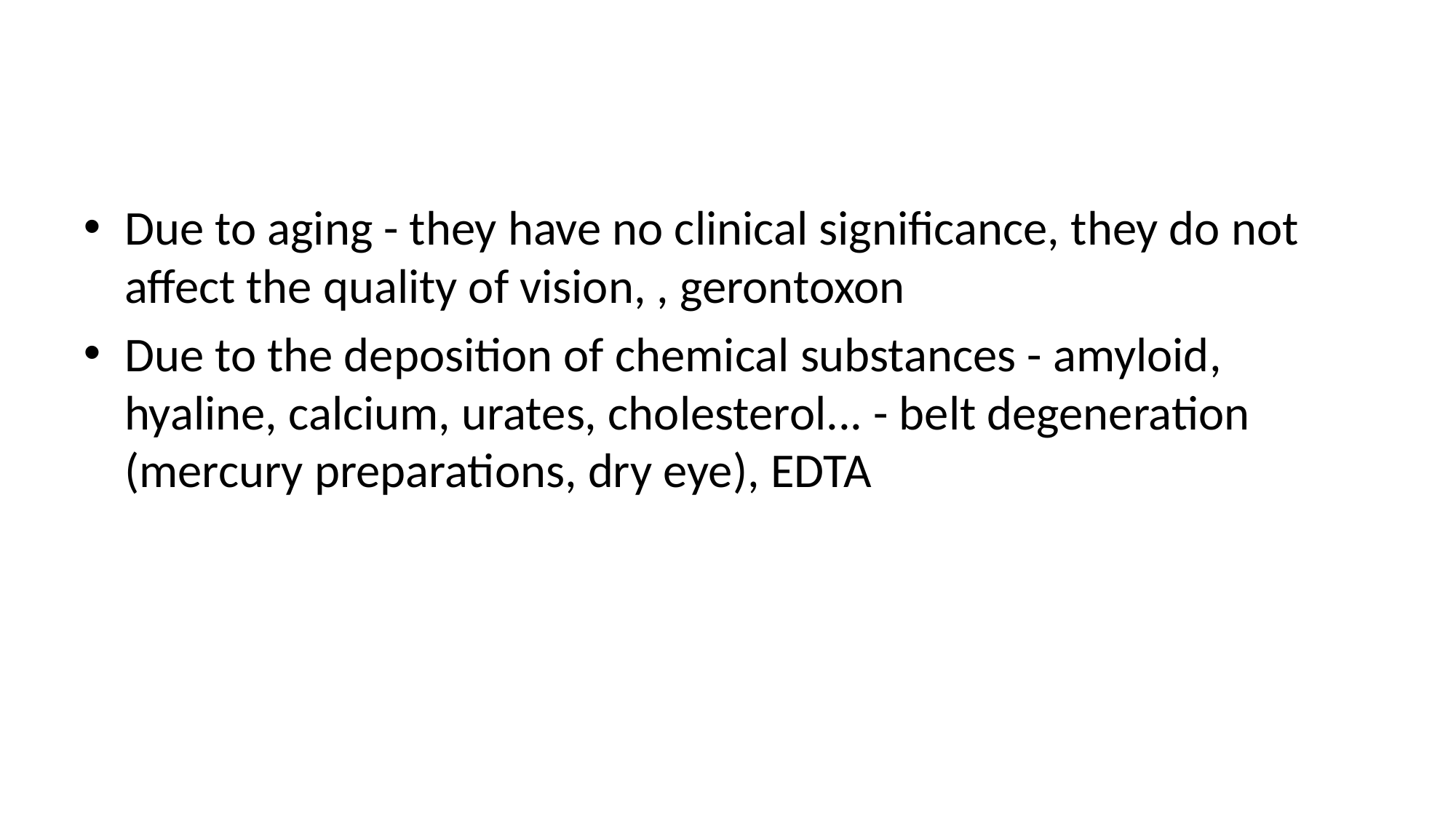

#
Due to aging - they have no clinical significance, they do not affect the quality of vision, , gerontoxon
Due to the deposition of chemical substances - amyloid, hyaline, calcium, urates, cholesterol... - belt degeneration (mercury preparations, dry eye), EDTA